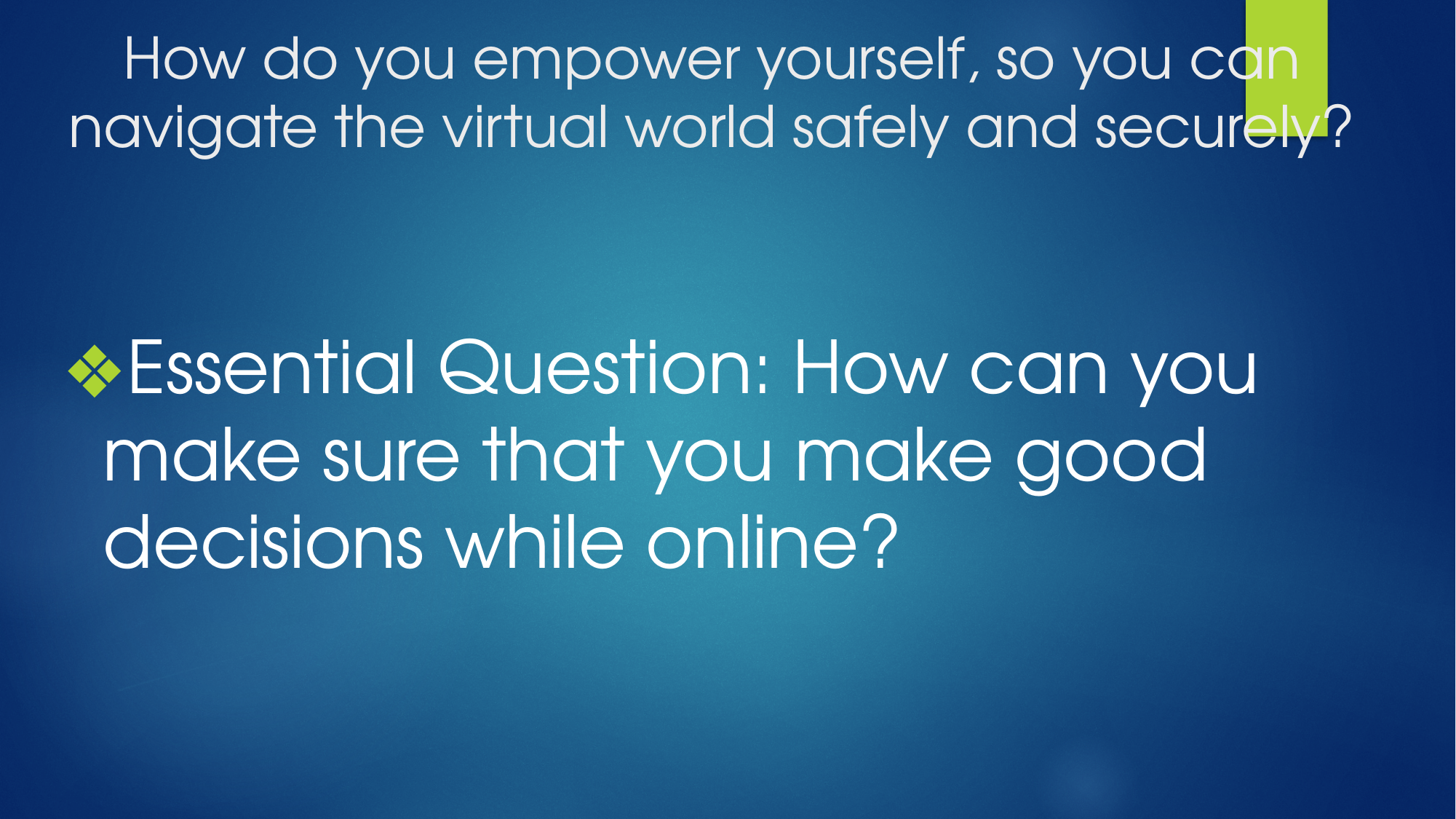

# How do you empower yourself, so you can navigate the virtual world safely and securely?

Essential Question: How can you make sure that you make good decisions while online?